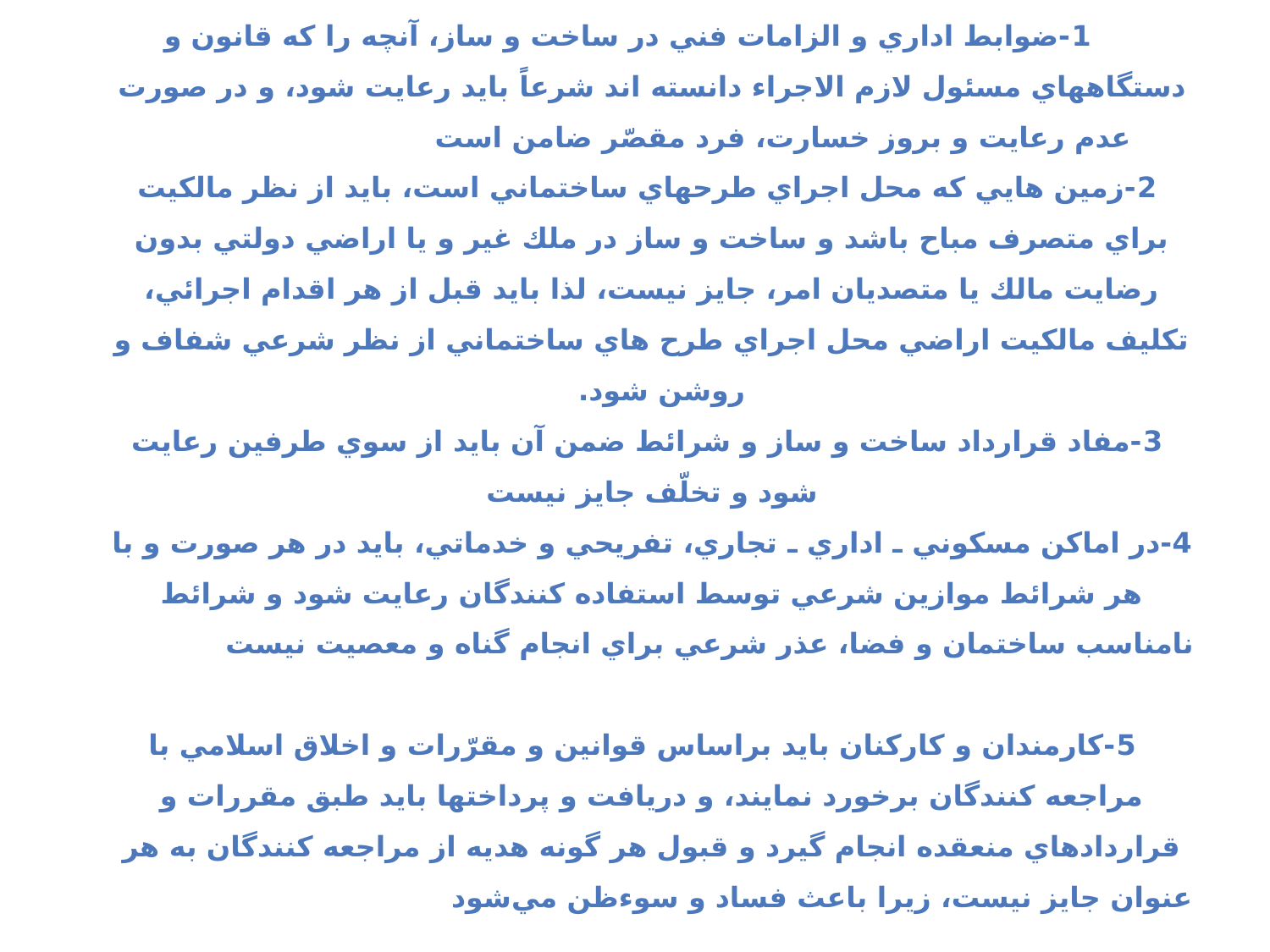

لذا بر اين اساس در رابطه با سوال  مذكور چند نكته تقديم مي گردد
     1-ضوابط اداري و الزامات فني در ساخت و ساز، آنچه را كه قانون و دستگاههاي مسئول لازم الاجراء دانسته اند شرعاً بايد رعايت شود، و در صورت عدم رعايت و بروز خسارت، فرد مقصّر ضامن است
 2-زمين هايي كه محل اجراي طرحهاي ساختماني است، بايد از نظر مالكيت براي متصرف مباح باشد و ساخت و ساز در ملك غير و يا اراضي دولتي بدون رضايت مالك يا متصديان امر، جايز نيست، لذا بايد قبل از هر اقدام اجرائي، تكليف مالكيت اراضي محل اجراي طرح هاي ساختماني از نظر شرعي شفاف و روشن شود.
 3-مفاد قرارداد ساخت و ساز و شرائط ضمن آن بايد از سوي طرفين رعايت شود و تخلّف جايز نيست
4-در اماكن مسكوني ـ اداري ـ تجاري، تفريحي و خدماتي، بايد در هر صورت و با هر شرائط موازين شرعي توسط استفاده كنندگان رعايت شود و شرائط نامناسب ساختمان و فضا، عذر شرعي براي انجام گناه و معصيت نيست                                                                                                                               5-كارمندان و كاركنان بايد براساس قوانين و مقرّرات و اخلاق اسلامي با مراجعه كنندگان برخورد نمايند، و دريافت و پرداختها بايد طبق مقررات و قراردادهاي منعقده انجام گيرد و قبول هر گونه هديه از مراجعه كنندگان به هر عنوان جايز نيست، زيرا باعث فساد و سوءظن مي‌شود
6ـ رشوه حرام است و واجب است كسي كه آن را دريافت كرده به صاحبش برگرداند و حق تصرّف در آن را ندارد.